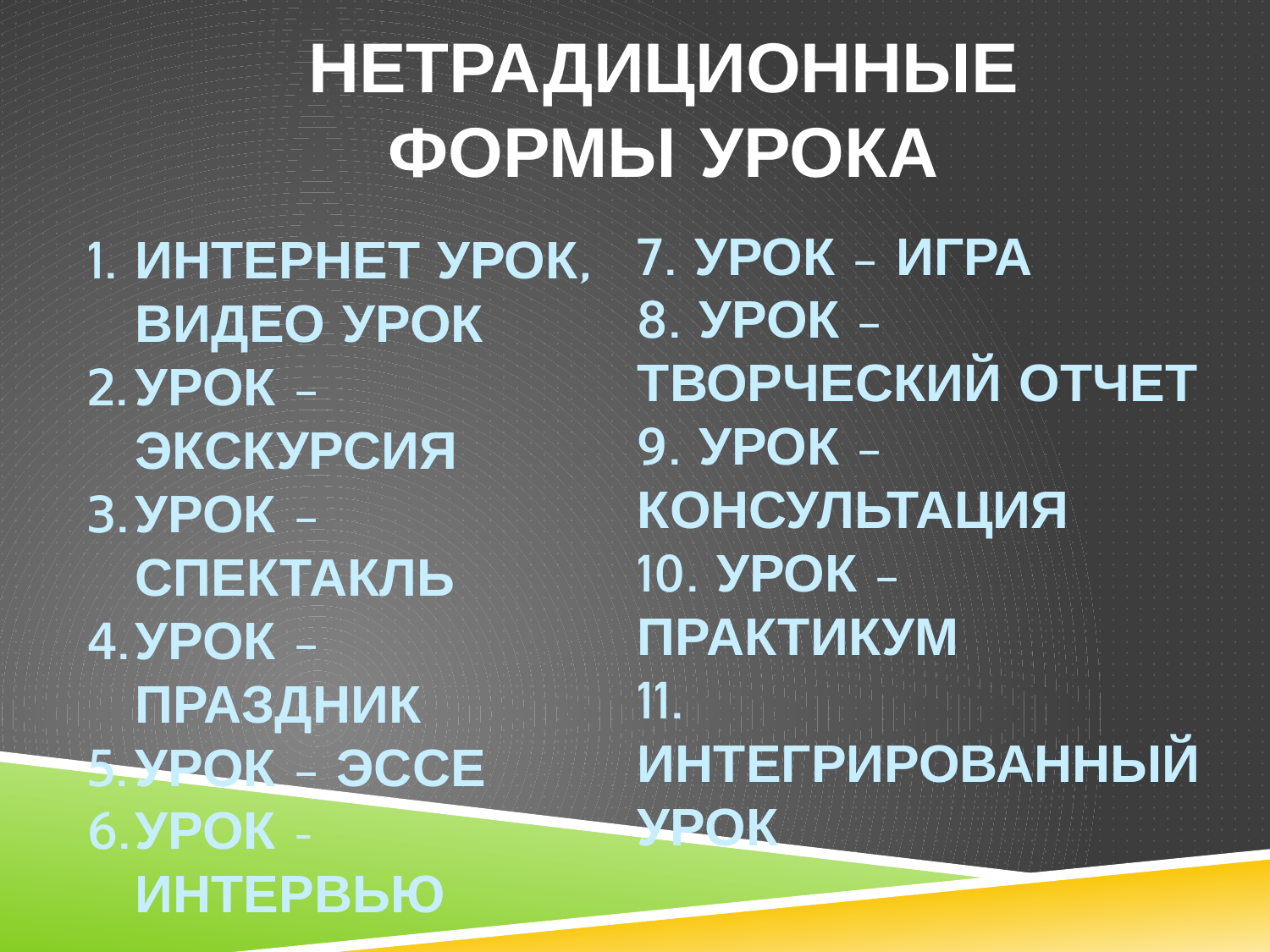

НЕТРАДИЦИОННЫЕ ФОРМЫ УРОКА
7. УРОК – ИГРА
8. УРОК – ТВОРЧЕСКИЙ ОТЧЕТ
9. УРОК – КОНСУЛЬТАЦИЯ
10. УРОК – ПРАКТИКУМ
11. ИНТЕГРИРОВАННЫЙ УРОК
ИНТЕРНЕТ УРОК, ВИДЕО УРОК
УРОК – ЭКСКУРСИЯ
УРОК – СПЕКТАКЛЬ
УРОК – ПРАЗДНИК
УРОК – ЭССЕ
УРОК - ИНТЕРВЬЮ